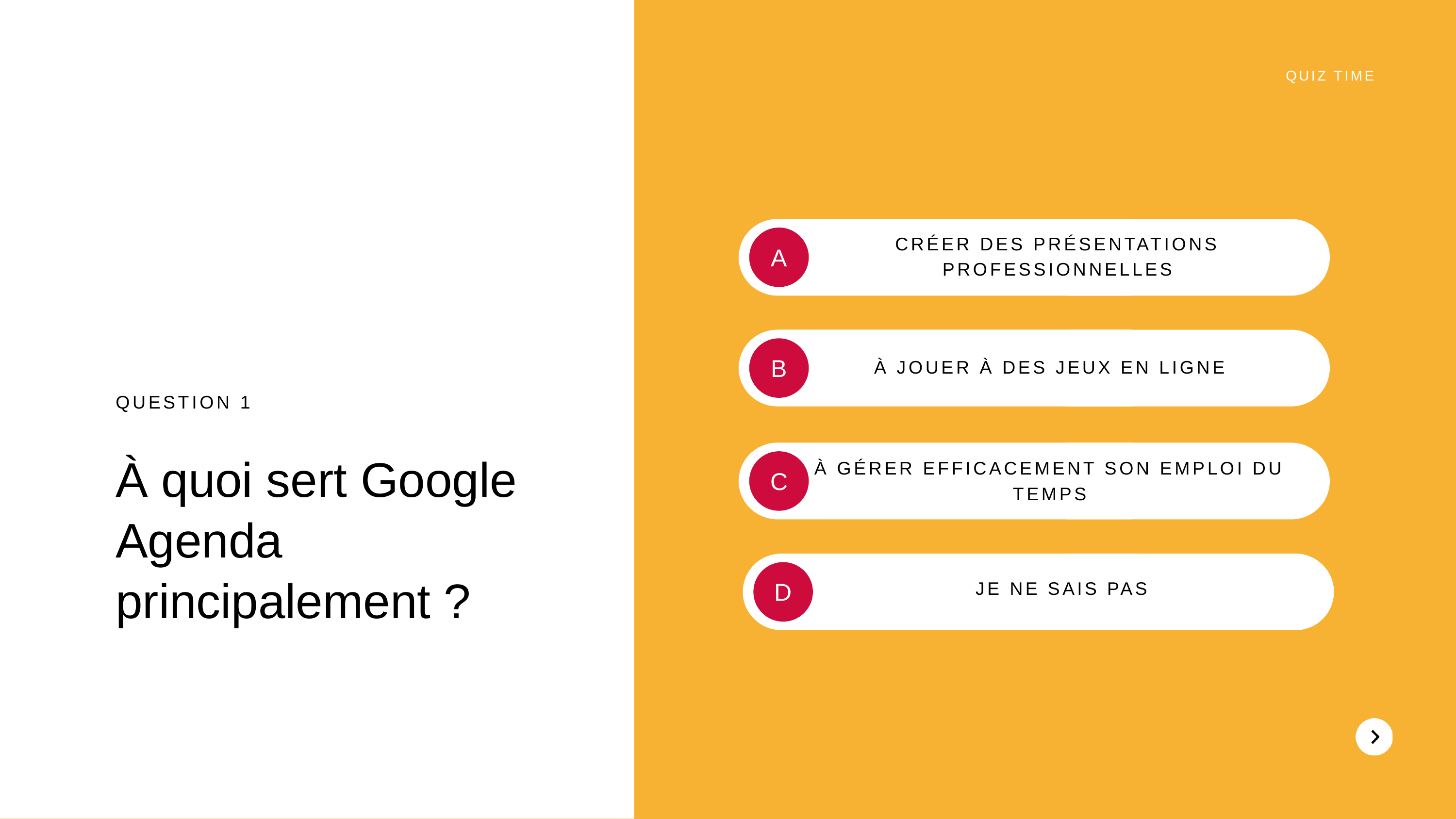

QUIZ TIME

CRÉER DES PRÉSENTATIONS PROFESSIONNELLES
A

B
À JOUER À DES JEUX EN LIGNE
QUESTION 1
À quoi sert Google Agenda principalement ?

À GÉRER EFFICACEMENT SON EMPLOI DU TEMPS
C

D
JE NE SAIS PAS